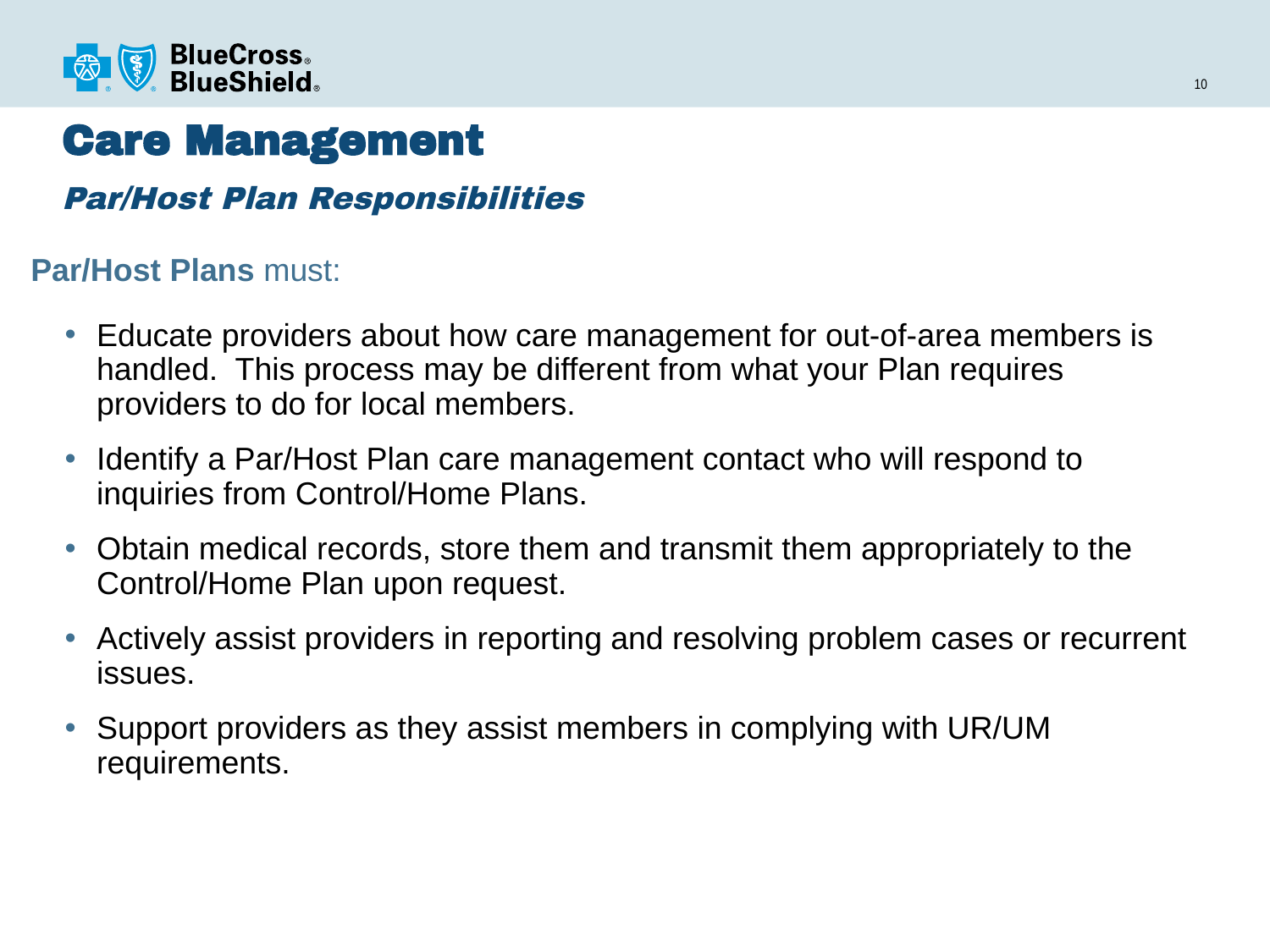

# Care Management Par/Host Plan Responsibilities
Par/Host Plans must:
Educate providers about how care management for out-of-area members is handled.  This process may be different from what your Plan requires providers to do for local members.
Identify a Par/Host Plan care management contact who will respond to inquiries from Control/Home Plans.
Obtain medical records, store them and transmit them appropriately to the Control/Home Plan upon request.
Actively assist providers in reporting and resolving problem cases or recurrent issues.
Support providers as they assist members in complying with UR/UM requirements.